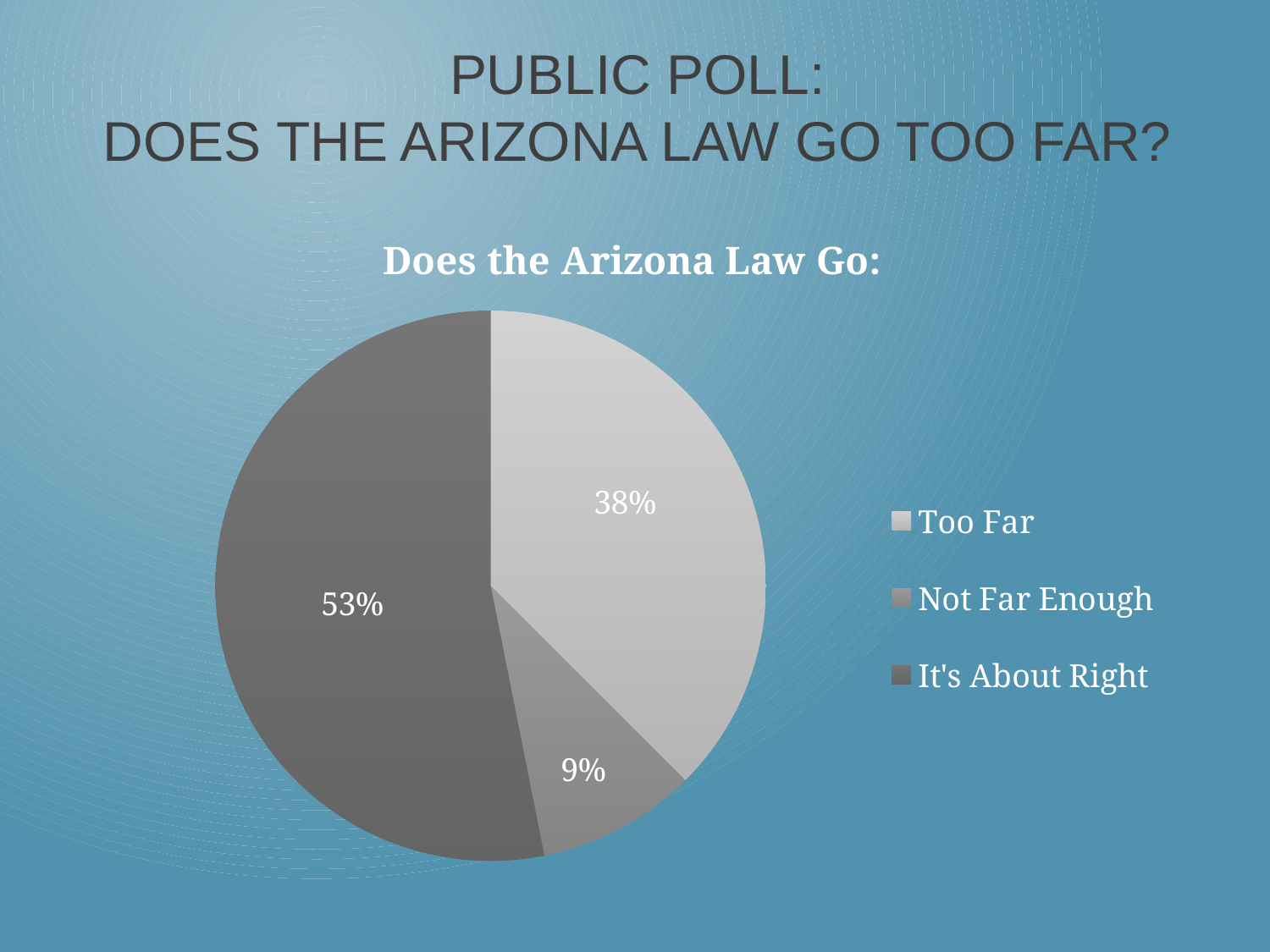

# Public Poll: Does the Arizona Law Go Too Far?

### Chart:

| Category | Does the Arizona Law Go: |
|---|---|
| Too Far | 0.36 |
| Not Far Enough | 0.09 |
| It's About Right | 0.51 |